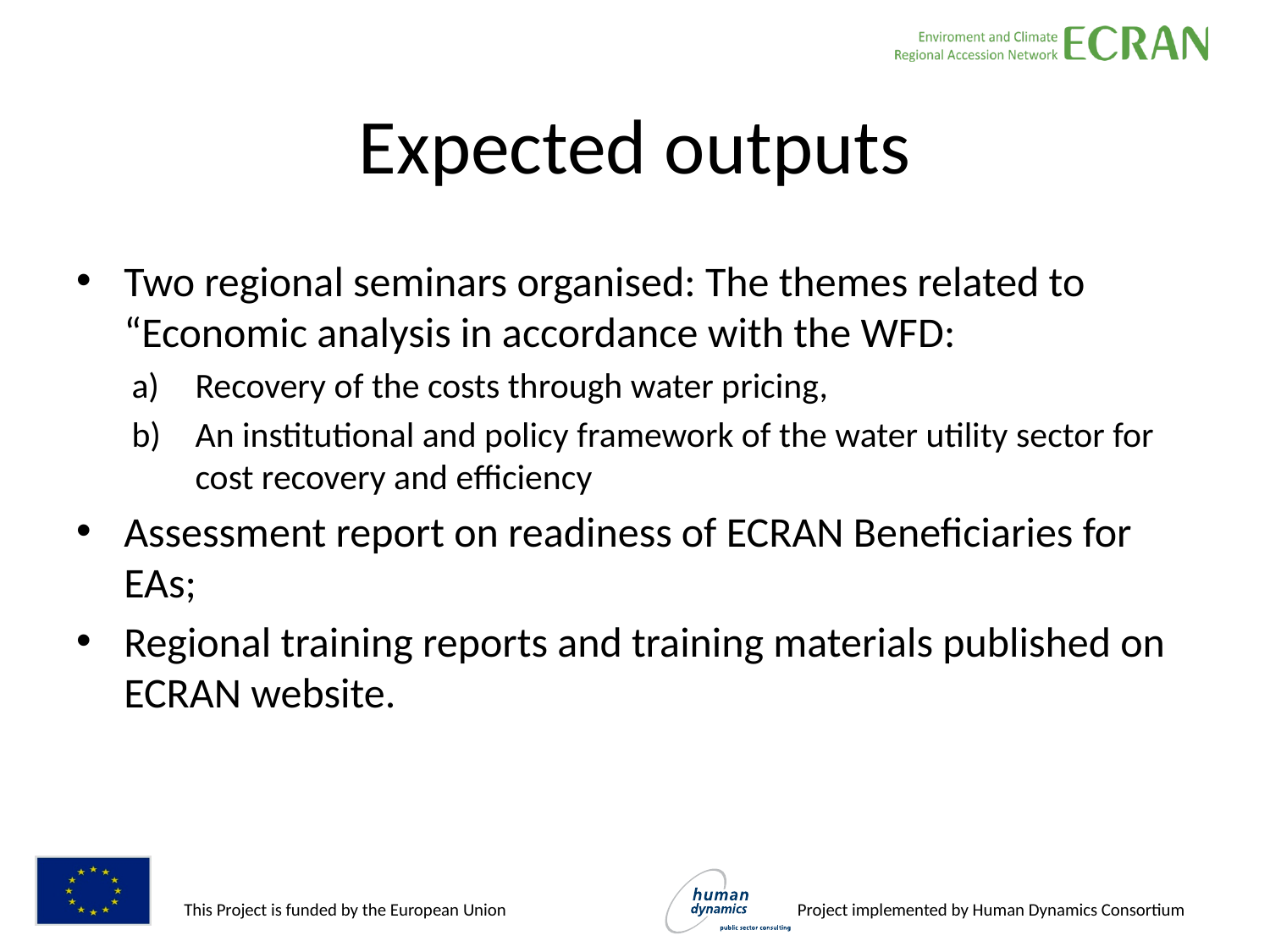

# Expected outputs
Two regional seminars organised: The themes related to “Economic analysis in accordance with the WFD:
Recovery of the costs through water pricing,
An institutional and policy framework of the water utility sector for cost recovery and efficiency
Assessment report on readiness of ECRAN Beneficiaries for EAs;
Regional training reports and training materials published on ECRAN website.